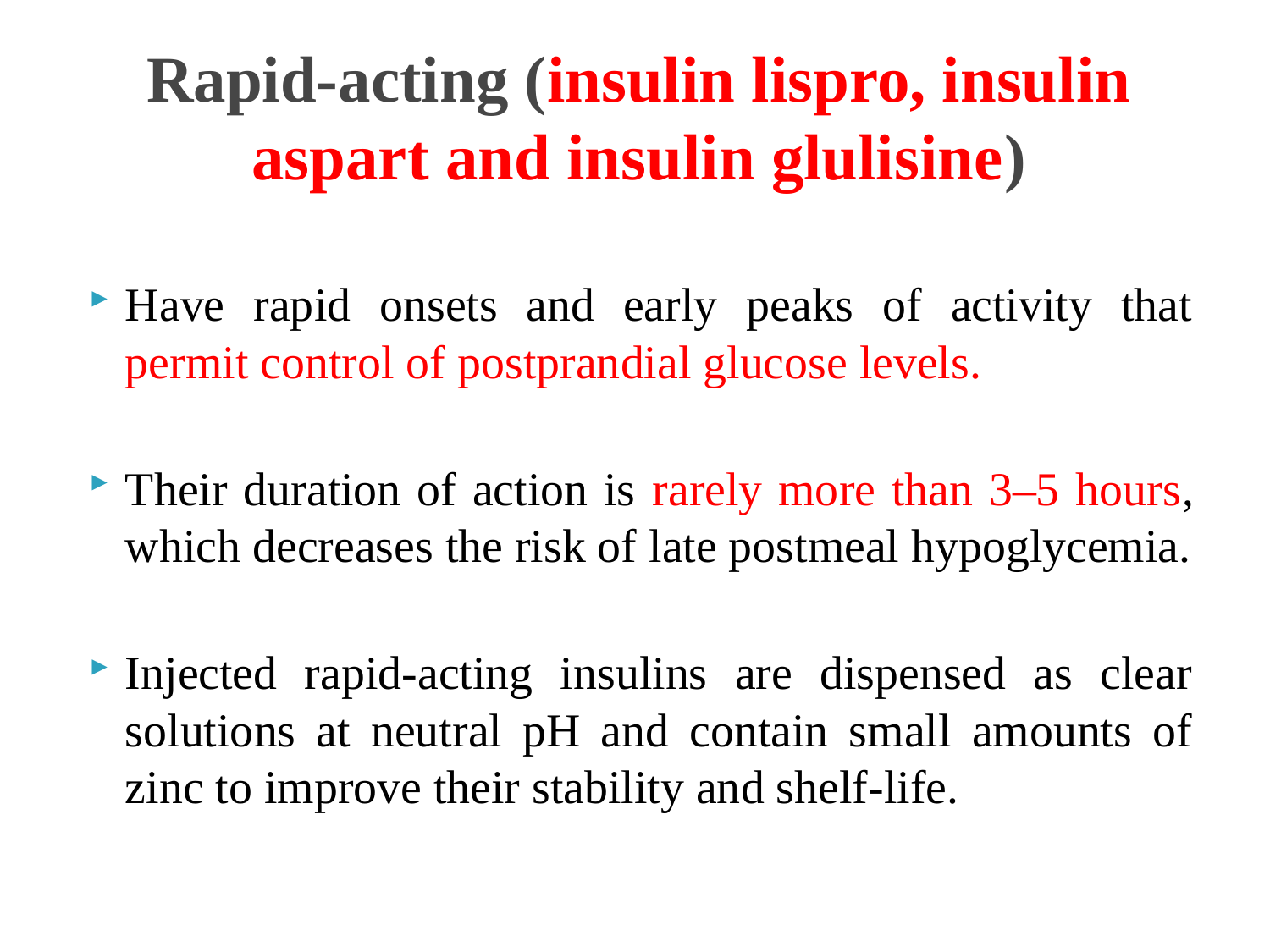

# Rapid-acting (insulin lispro, insulin aspart and insulin glulisine)

Have rapid onsets and early peaks of activity that permit control of postprandial glucose levels.

Their duration of action is rarely more than 3–5 hours, which decreases the risk of late postmeal hypoglycemia.

Injected rapid-acting insulins are dispensed as clear solutions at neutral pH and contain small amounts of zinc to improve their stability and shelf-life.